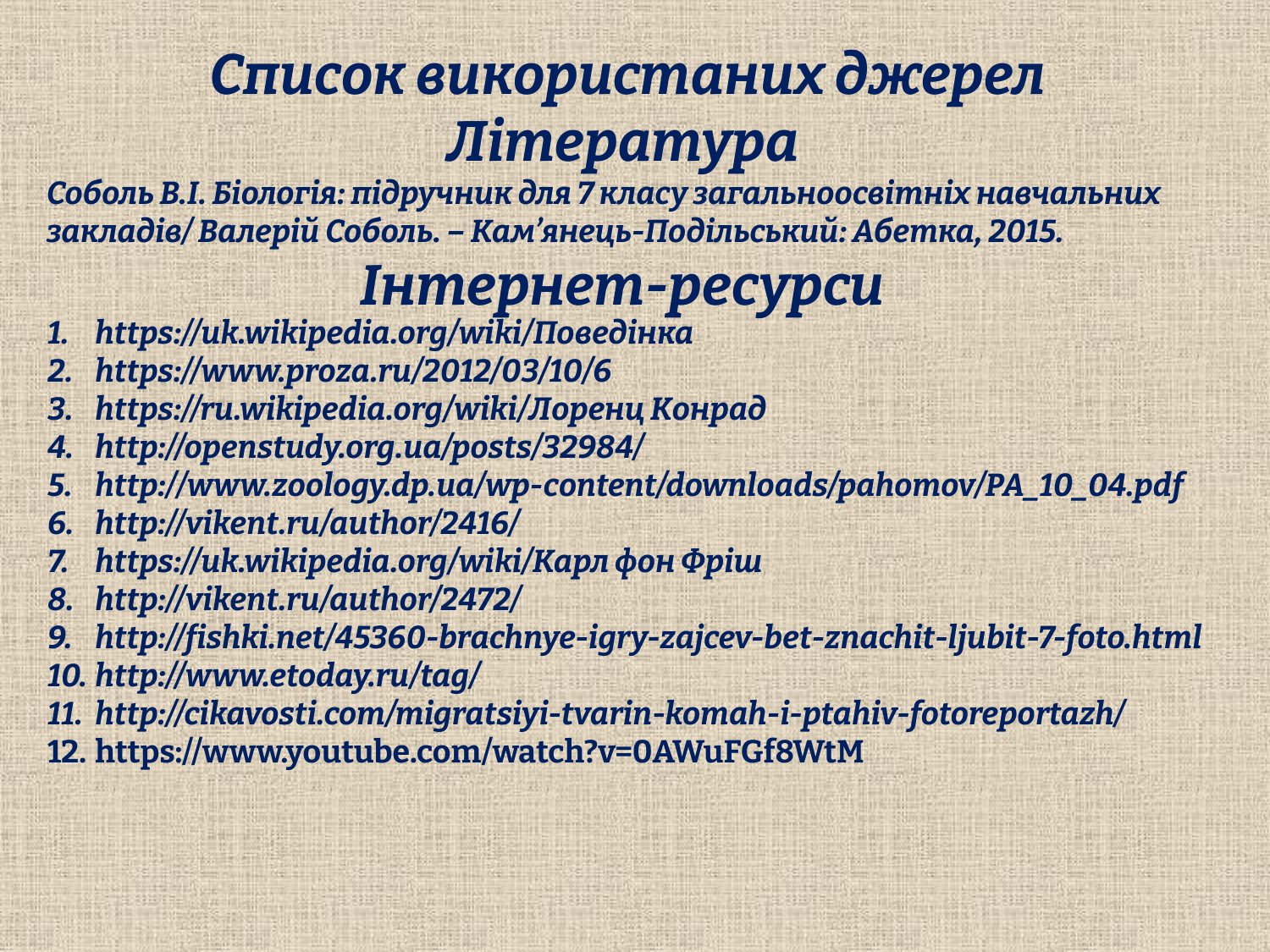

Список використаних джерел
Література
Соболь В.І. Біологія: підручник для 7 класу загальноосвітніх навчальних закладів/ Валерій Соболь. – Кам’янець-Подільський: Абетка, 2015.
Інтернет-ресурси
https://uk.wikipedia.org/wiki/Поведінка
https://www.proza.ru/2012/03/10/6
https://ru.wikipedia.org/wiki/Лоренц Конрад
http://openstudy.org.ua/posts/32984/
http://www.zoology.dp.ua/wp-сontent/downloads/pahomov/PA_10_04.pdf
http://vikent.ru/author/2416/
https://uk.wikipedia.org/wiki/Карл фон Фріш
http://vikent.ru/author/2472/
http://fishki.net/45360-brachnye-igry-zajcev-bet-znachit-ljubit-7-foto.html
http://www.etoday.ru/tag/
http://cikavosti.com/migratsiyi-tvarin-komah-i-ptahiv-fotoreportazh/
https://www.youtube.com/watch?v=0AWuFGf8WtM